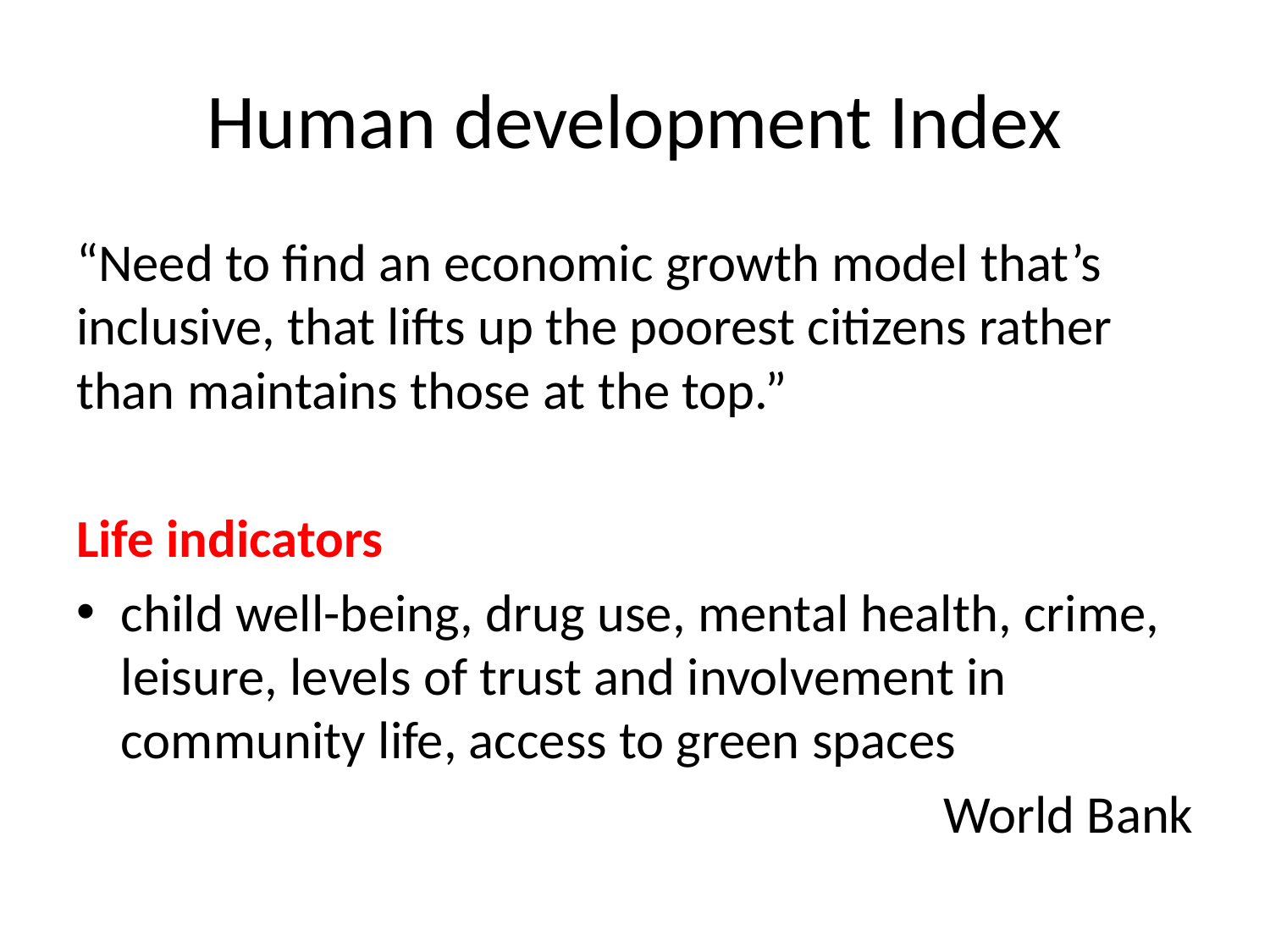

# Human development Index
“Need to find an economic growth model that’s inclusive, that lifts up the poorest citizens rather than maintains those at the top.”

Life indicators
child well-being, drug use, mental health, crime, leisure, levels of trust and involvement in community life, access to green spaces
World Bank